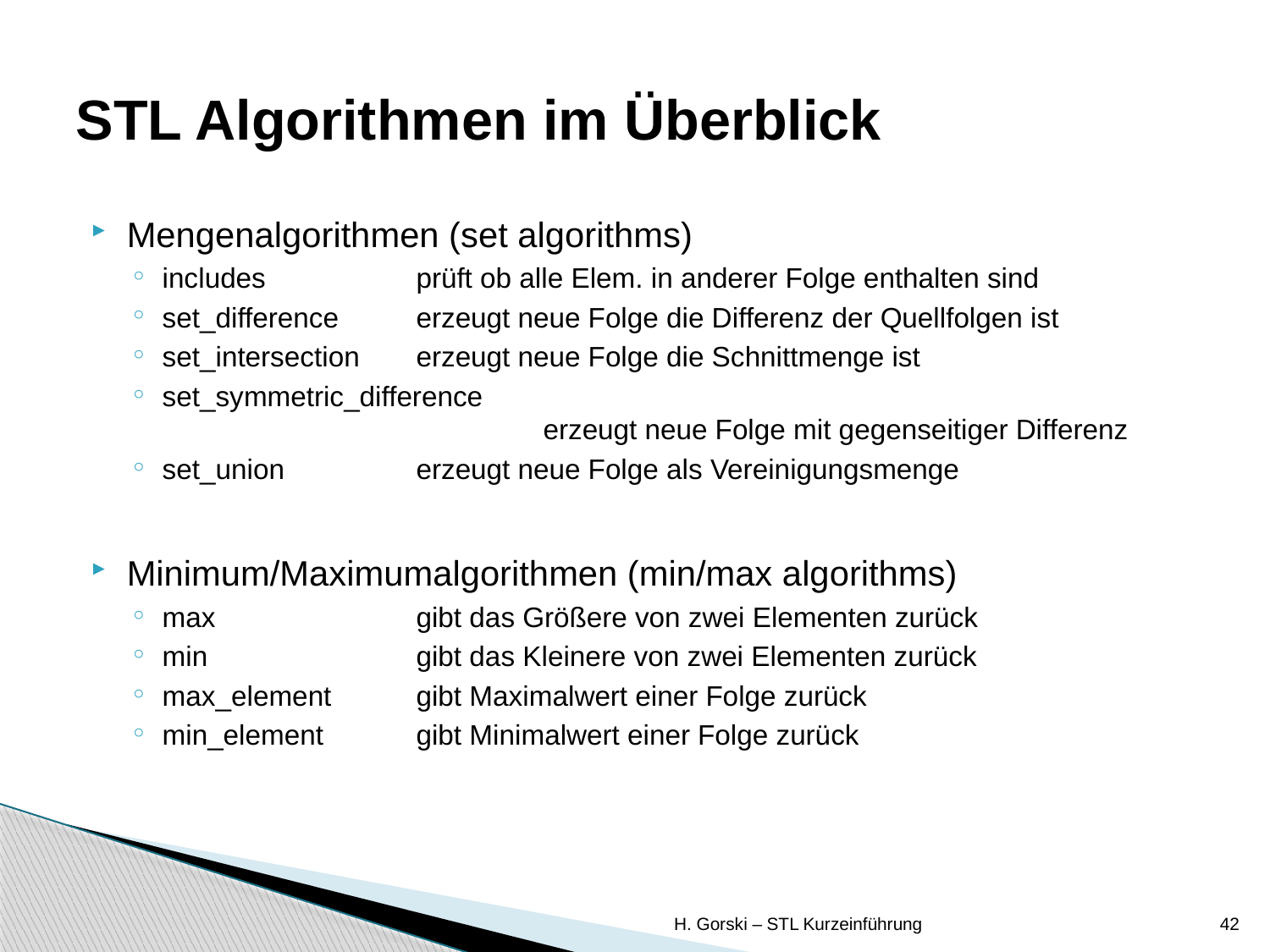

# STL Algorithmen im Überblick
Mengenalgorithmen (set algorithms)
includes		prüft ob alle Elem. in anderer Folge enthalten sind
set_difference	erzeugt neue Folge die Differenz der Quellfolgen ist
set_intersection 	erzeugt neue Folge die Schnittmenge ist
set_symmetric_difference
			erzeugt neue Folge mit gegenseitiger Differenz
set_union		erzeugt neue Folge als Vereinigungsmenge

Minimum/Maximumalgorithmen (min/max algorithms)
max		gibt das Größere von zwei Elementen zurück
min		gibt das Kleinere von zwei Elementen zurück
max_element	gibt Maximalwert einer Folge zurück
min_element	gibt Minimalwert einer Folge zurück
H. Gorski – STL Kurzeinführung
42